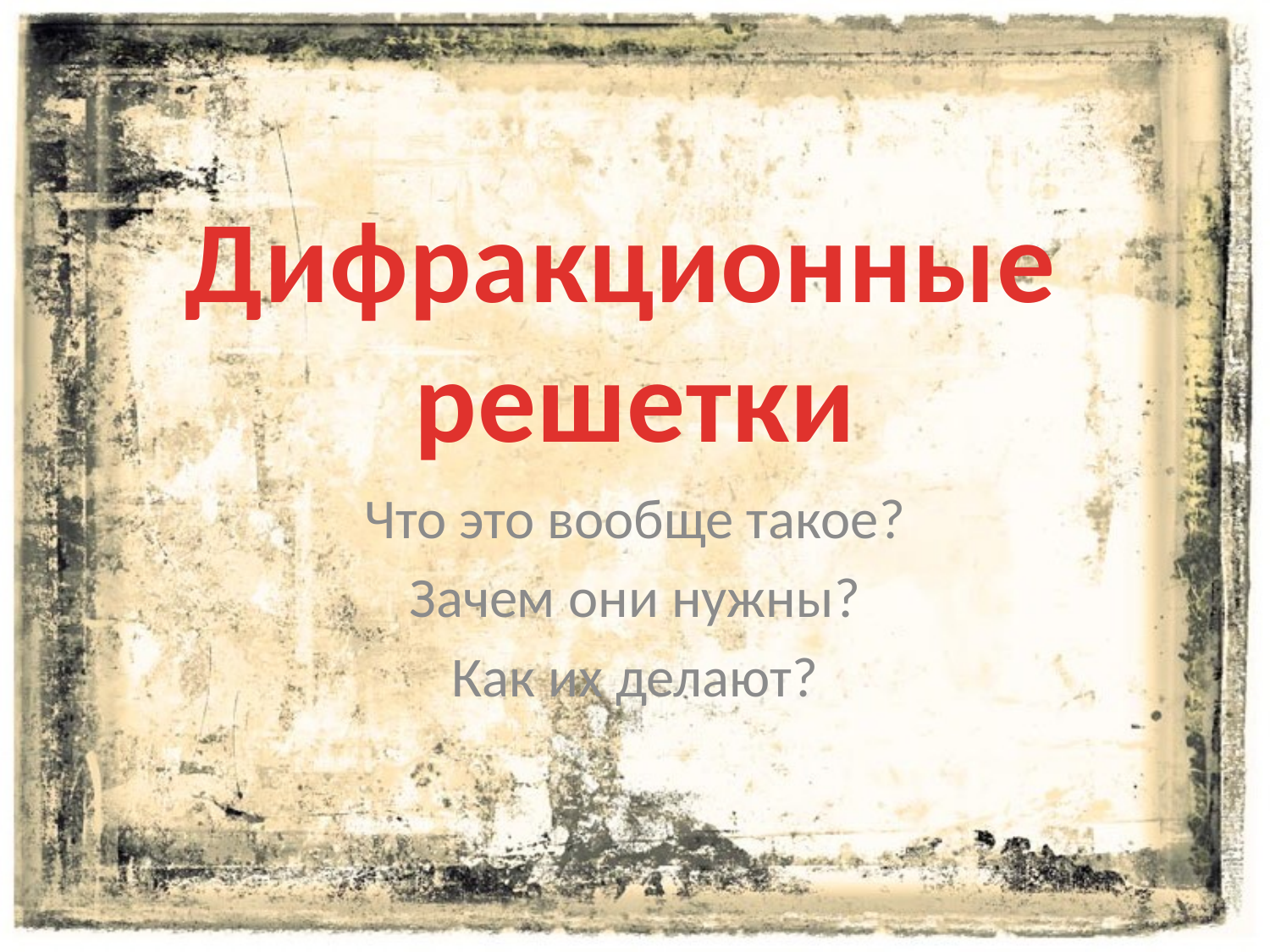

# Дифракционные решетки
Что это вообще такое?
Зачем они нужны?
Как их делают?